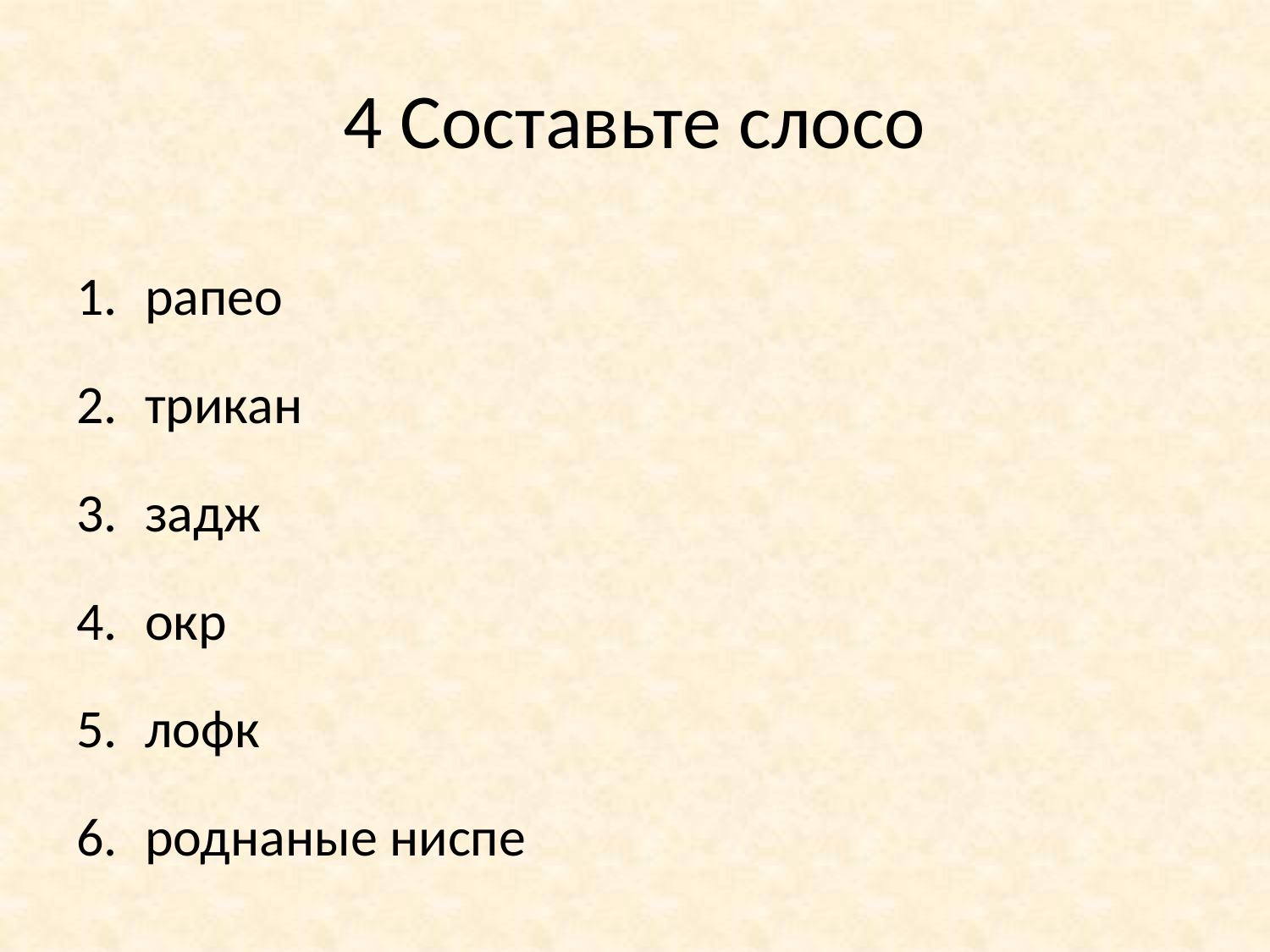

# 4 Составьте слосо
рапео
трикан
задж
окр
лофк
роднаные ниспе